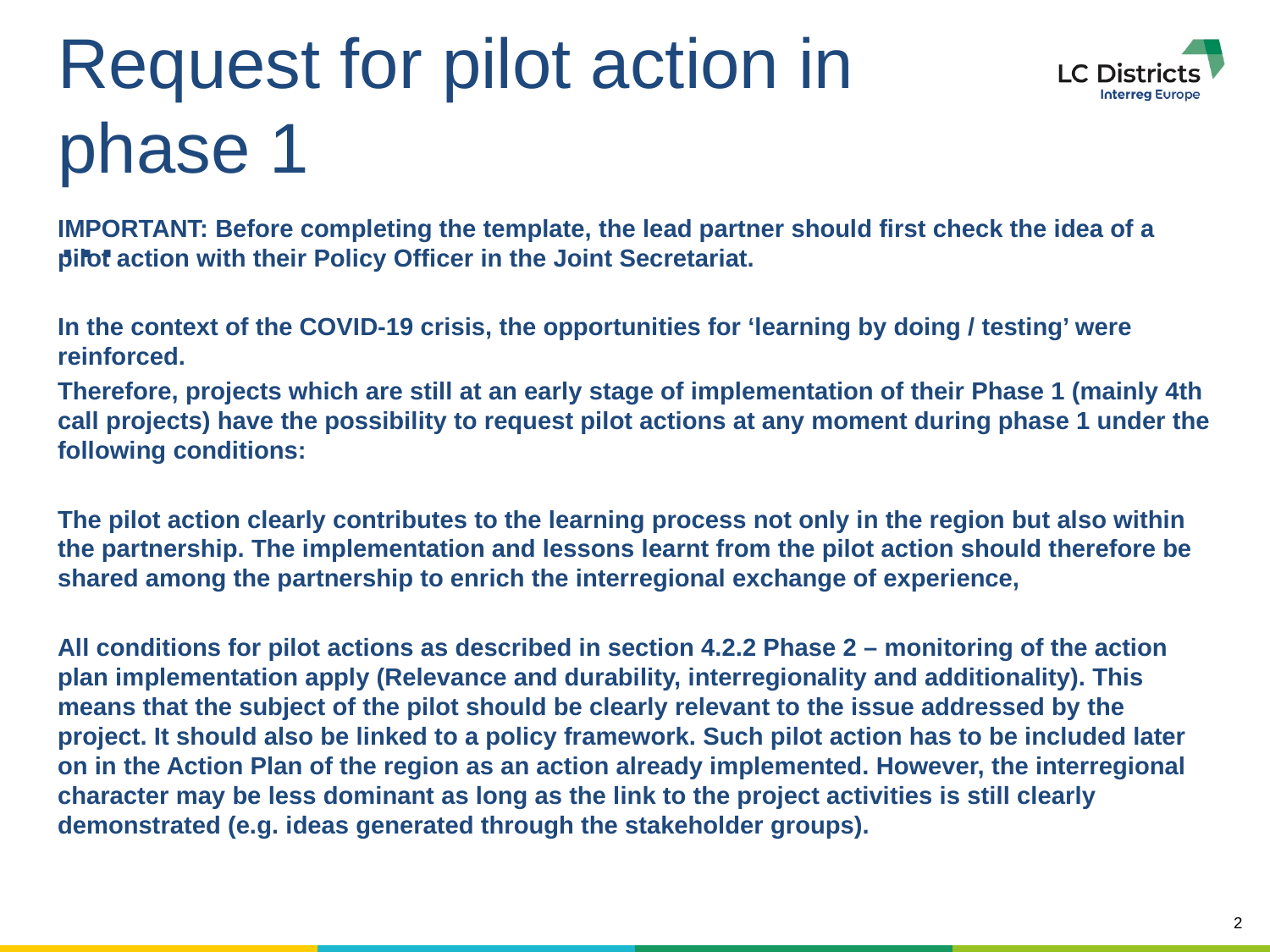

# Request for pilot action in phase 1 ...
IMPORTANT: Before completing the template, the lead partner should first check the idea of a pilot action with their Policy Officer in the Joint Secretariat.

In the context of the COVID-19 crisis, the opportunities for ‘learning by doing / testing’ were reinforced.
Therefore, projects which are still at an early stage of implementation of their Phase 1 (mainly 4th call projects) have the possibility to request pilot actions at any moment during phase 1 under the following conditions:

The pilot action clearly contributes to the learning process not only in the region but also within the partnership. The implementation and lessons learnt from the pilot action should therefore be shared among the partnership to enrich the interregional exchange of experience,

All conditions for pilot actions as described in section 4.2.2 Phase 2 – monitoring of the action plan implementation apply (Relevance and durability, interregionality and additionality). This means that the subject of the pilot should be clearly relevant to the issue addressed by the project. It should also be linked to a policy framework. Such pilot action has to be included later on in the Action Plan of the region as an action already implemented. However, the interregional character may be less dominant as long as the link to the project activities is still clearly demonstrated (e.g. ideas generated through the stakeholder groups).